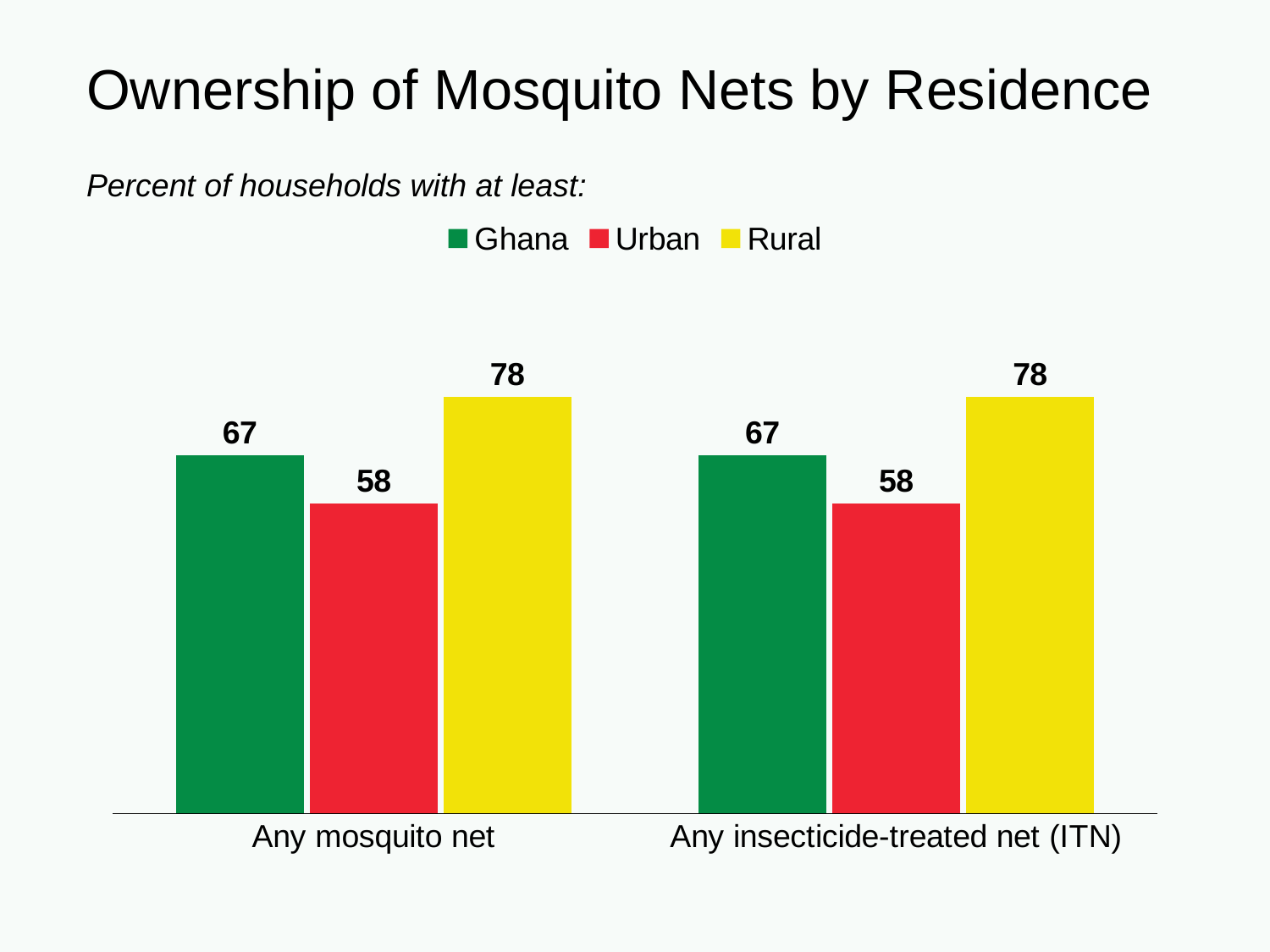

# Ownership of Mosquito Nets by Residence
Percent of households with at least:

### Chart

| Category | Ghana | Urban | Rural |
|---|---|---|---|
| Any mosquito net | 67.0 | 58.0 | 78.0 |
| Any insecticide-treated net (ITN) | 67.0 | 58.0 | 78.0 |